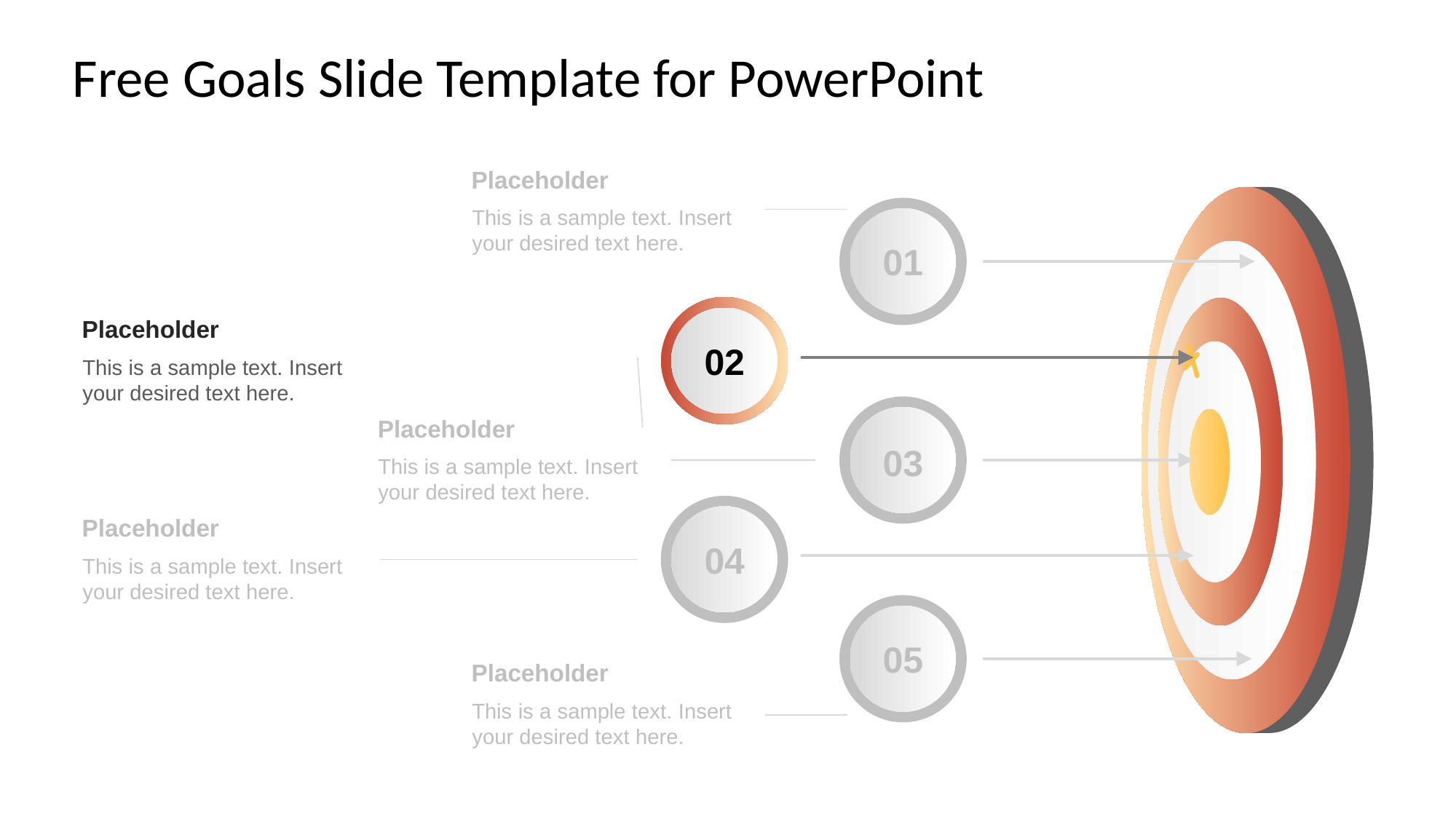

# Free Goals Slide Template for PowerPoint
Placeholder
This is a sample text. Insert your desired text here.

01

Placeholder
This is a sample text. Insert your desired text here.
02

Placeholder
This is a sample text. Insert your desired text here.
03

Placeholder
This is a sample text. Insert your desired text here.
04

05
Placeholder
This is a sample text. Insert your desired text here.